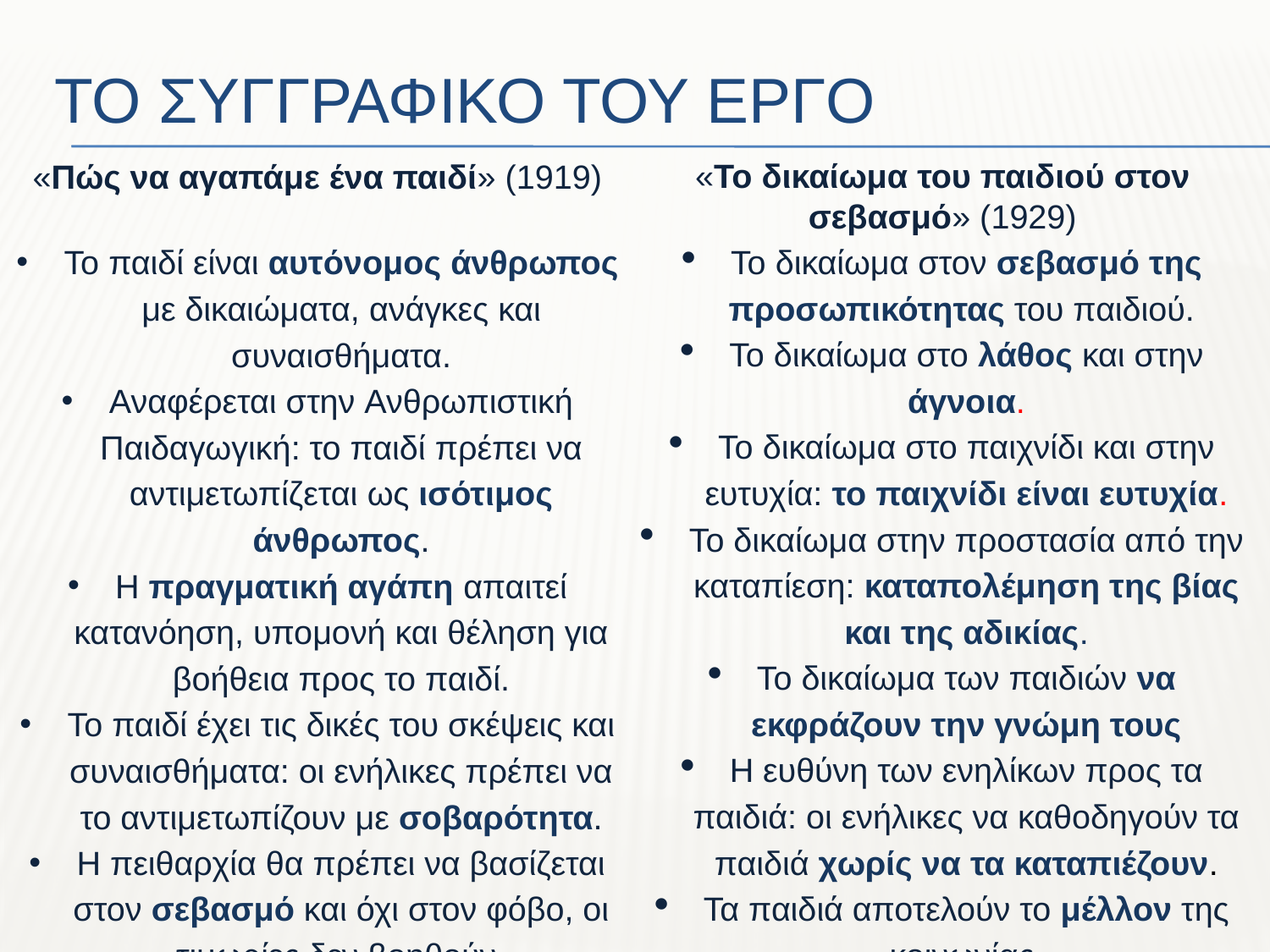

# Το συγγραφικο του εργο
«Το δικαίωμα του παιδιού στον σεβασμό» (1929)
Το δικαίωμα στον σεβασμό της προσωπικότητας του παιδιού.
Το δικαίωμα στο λάθος και στην άγνοια.
Το δικαίωμα στο παιχνίδι και στην ευτυχία: το παιχνίδι είναι ευτυχία.
Το δικαίωμα στην προστασία από την καταπίεση: καταπολέμηση της βίας και της αδικίας.
Το δικαίωμα των παιδιών να εκφράζουν την γνώμη τους
Η ευθύνη των ενηλίκων προς τα παιδιά: οι ενήλικες να καθοδηγούν τα παιδιά χωρίς να τα καταπιέζουν.
Τα παιδιά αποτελούν το μέλλον της κοινωνίας.
«Πώς να αγαπάμε ένα παιδί» (1919)

Το παιδί είναι αυτόνομος άνθρωπος με δικαιώματα, ανάγκες και συναισθήματα.
Αναφέρεται στην Ανθρωπιστική Παιδαγωγική: το παιδί πρέπει να αντιμετωπίζεται ως ισότιμος άνθρωπος.
Η πραγματική αγάπη απαιτεί κατανόηση, υπομονή και θέληση για βοήθεια προς το παιδί.
Το παιδί έχει τις δικές του σκέψεις και συναισθήματα: οι ενήλικες πρέπει να το αντιμετωπίζουν με σοβαρότητα.
Η πειθαρχία θα πρέπει να βασίζεται στον σεβασμό και όχι στον φόβο, οι τιμωρίες δεν βοηθούν.